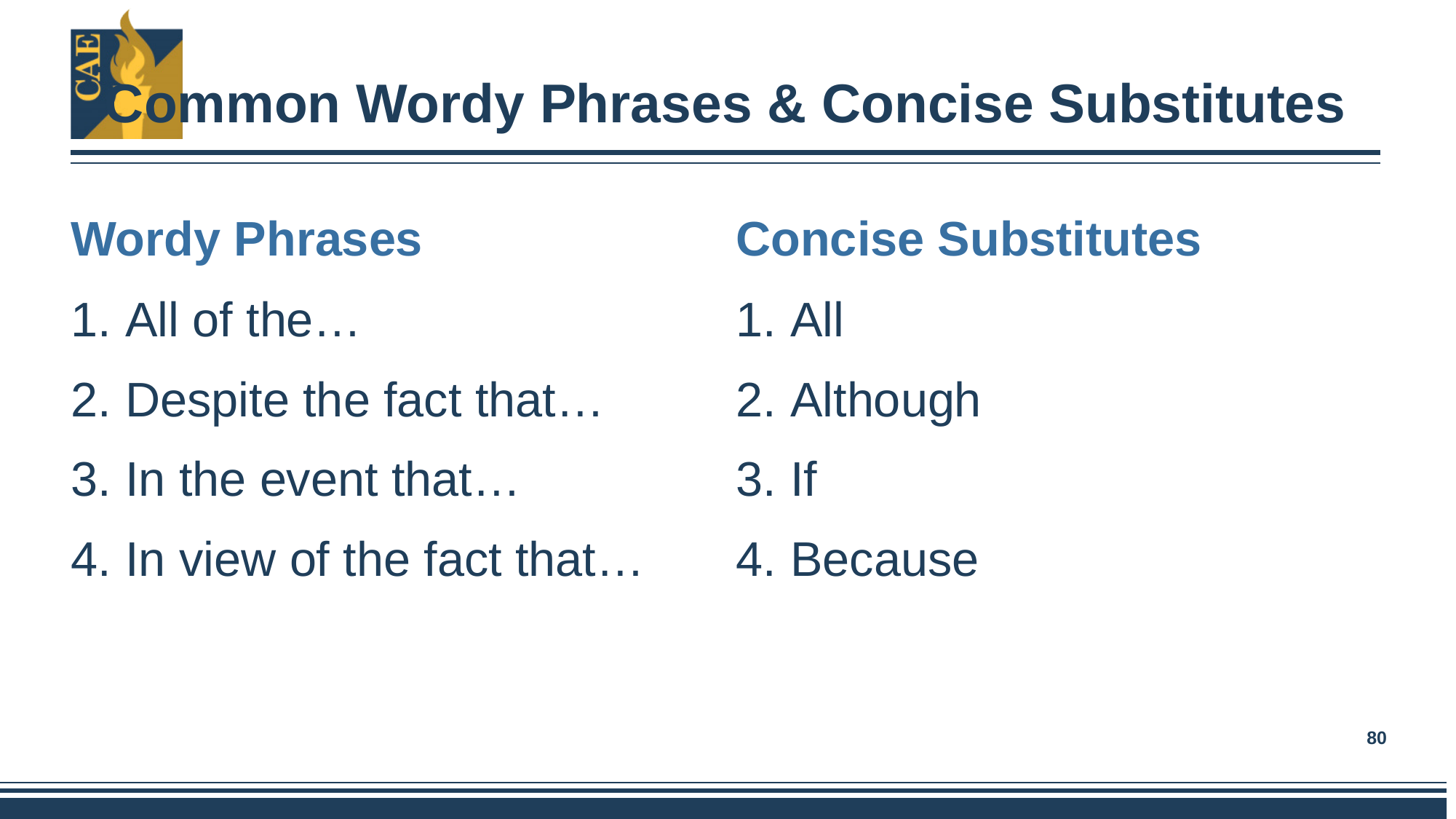

# Common Wordy Phrases & Concise Substitutes
Wordy Phrases
Concise Substitutes
All of the…
Despite the fact that…
In the event that…
In view of the fact that…
All
Although
If
Because

80